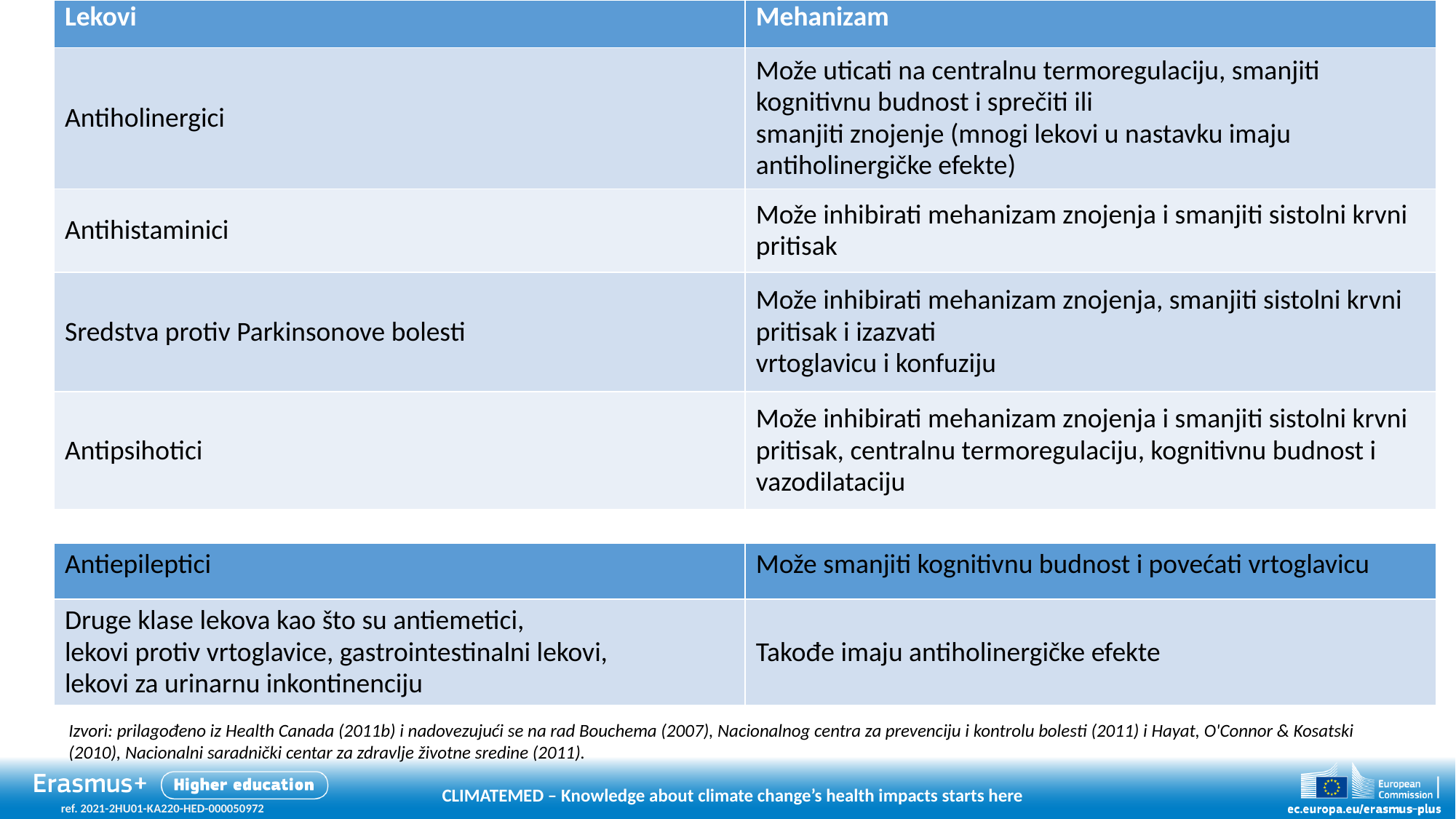

| Lekovi | Mehanizam |
| --- | --- |
| Antiholinergici | Može uticati na centralnu termoregulaciju, smanjiti kognitivnu budnost i sprečiti ili smanjiti znojenje (mnogi lekovi u nastavku imaju antiholinergičke efekte) |
| Antihistaminici | Može inhibirati mehanizam znojenja i smanjiti sistolni krvni pritisak |
| Sredstva protiv Parkinsonove bolesti | Može inhibirati mehanizam znojenja, smanjiti sistolni krvni pritisak i izazvati vrtoglavicu i konfuziju |
| Antipsihotici | Može inhibirati mehanizam znojenja i smanjiti sistolni krvni pritisak, centralnu termoregulaciju, kognitivnu budnost i vazodilataciju |
| Antiepileptici | Može smanjiti kognitivnu budnost i povećati vrtoglavicu |
| --- | --- |
| Druge klase lekova kao što su antiemetici, lekovi protiv vrtoglavice, gastrointestinalni lekovi, lekovi za urinarnu inkontinenciju | Takođe imaju antiholinergičke efekte |
Izvori: prilagođeno iz Health Canada (2011b) i nadovezujući se na rad Bouchema (2007), Nacionalnog centra za prevenciju i kontrolu bolesti (2011) i Hayat, O'Connor & Kosatski (2010), Nacionalni saradnički centar za zdravlje životne sredine (2011).